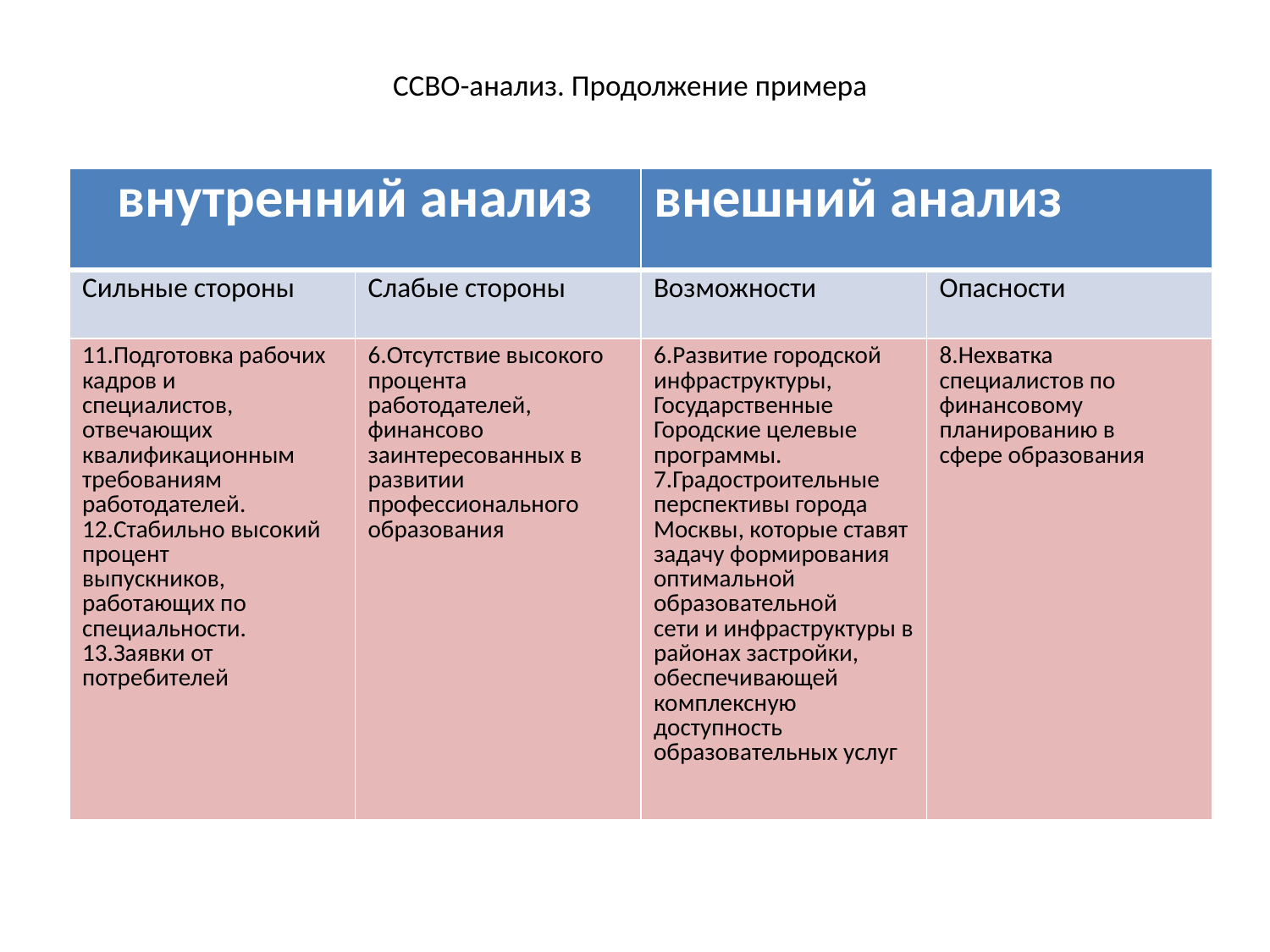

# ССВО-анализ. Продолжение примера
| внутренний анализ |  | внешний анализ |  |
| --- | --- | --- | --- |
| Сильные стороны | Слабые стороны | Возможности | Опасности |
| 11.Подготовка рабочих кадров и специалистов, отвечающих квалификационным требованиям работодателей. 12.Стабильно высокий процент выпускников, работающих по специальности. 13.Заявки от потребителей | 6.Отсутствие высокого процента работодателей, финансово заинтересованных в развитии профессионального образования | 6.Развитие городской инфраструктуры, Государственные Городские целевые программы. 7.Градостроительные перспективы города Москвы, которые ставят задачу формирования оптимальной образовательной сети и инфраструктуры в районах застройки, обеспечивающей комплексную доступность образовательных услуг | 8.Нехватка специалистов по финансовому планированию в сфере образования |